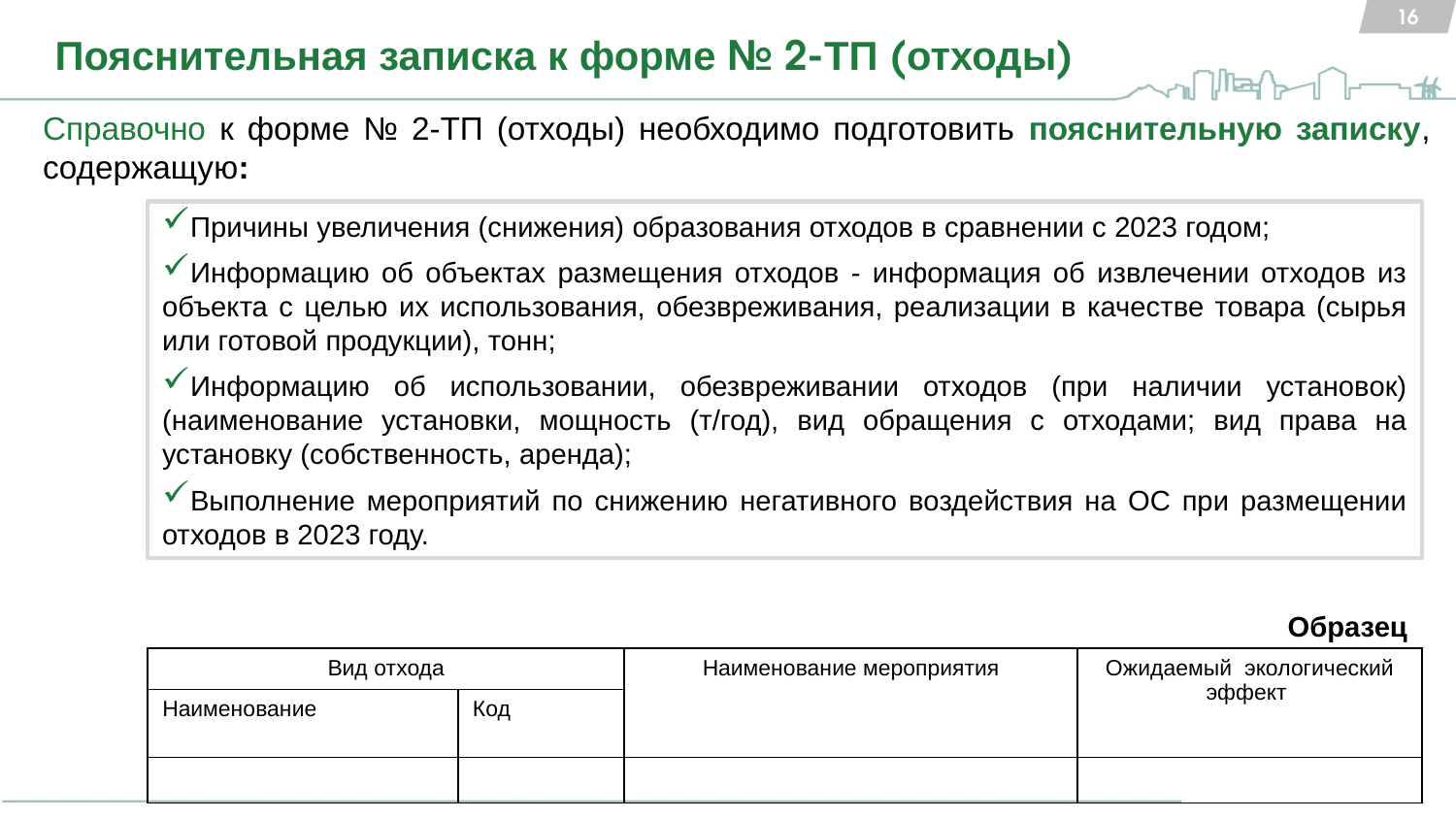

16
Пояснительная записка к форме № 2-ТП (отходы)
Справочно к форме № 2-ТП (отходы) необходимо подготовить пояснительную записку, содержащую:

Причины увеличения (снижения) образования отходов в сравнении с 2023 годом;
Информацию об объектах размещения отходов - информация об извлечении отходов из объекта с целью их использования, обезвреживания, реализации в качестве товара (сырья или готовой продукции), тонн;
Информацию об использовании, обезвреживании отходов (при наличии установок) (наименование установки, мощность (т/год), вид обращения с отходами; вид права на установку (собственность, аренда);
Выполнение мероприятий по снижению негативного воздействия на ОС при размещении отходов в 2023 году.

Образец

| Вид отхода |  | Наименование мероприятия | Ожидаемый экологический эффект |
| --- | --- | --- | --- |
| Наименование | Код |  |  |
|  |  |  |  |